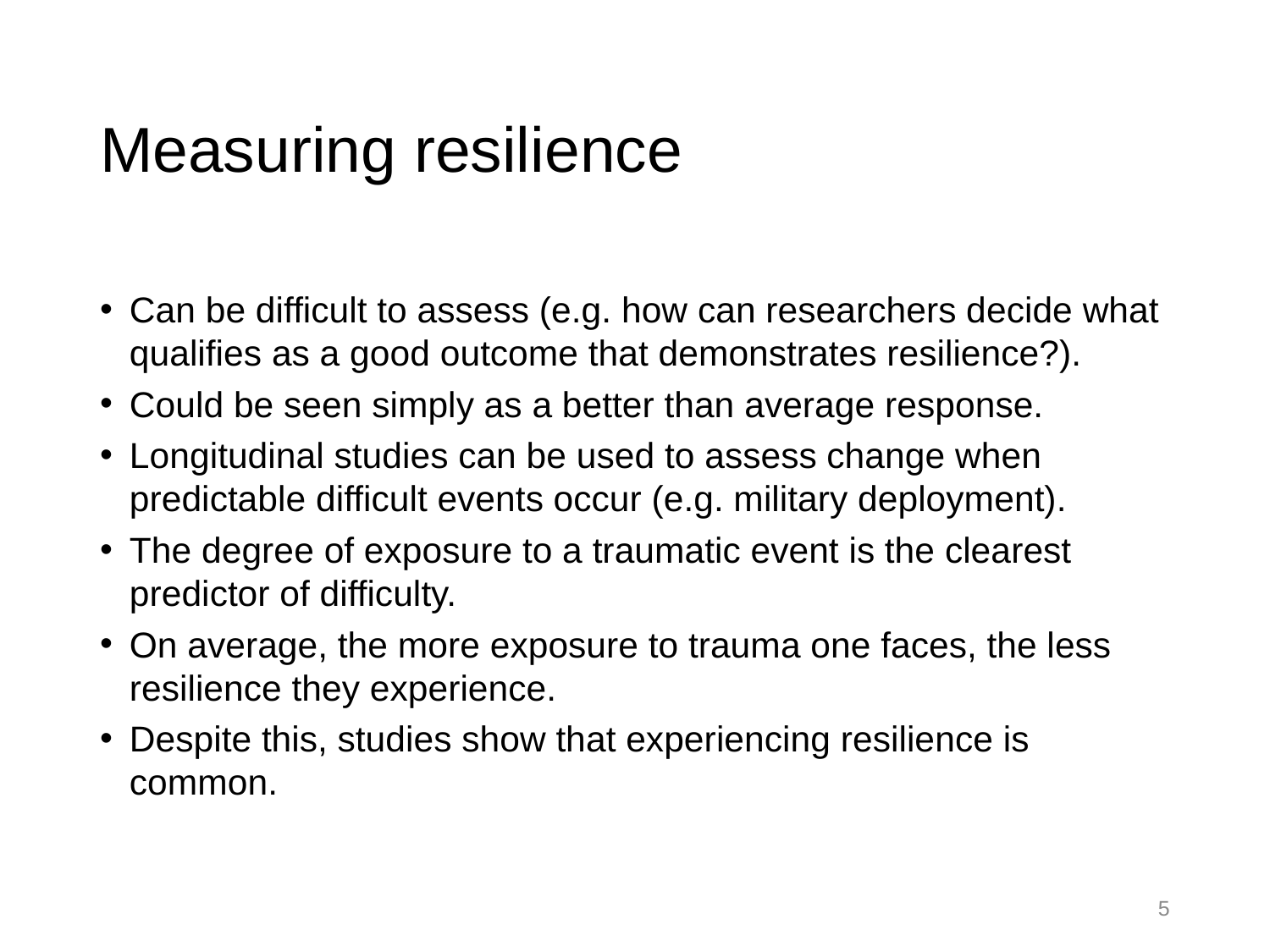

# Measuring resilience
Can be difficult to assess (e.g. how can researchers decide what qualifies as a good outcome that demonstrates resilience?).
Could be seen simply as a better than average response.
Longitudinal studies can be used to assess change when predictable difficult events occur (e.g. military deployment).
The degree of exposure to a traumatic event is the clearest predictor of difficulty.
On average, the more exposure to trauma one faces, the less resilience they experience.
Despite this, studies show that experiencing resilience is common.
5